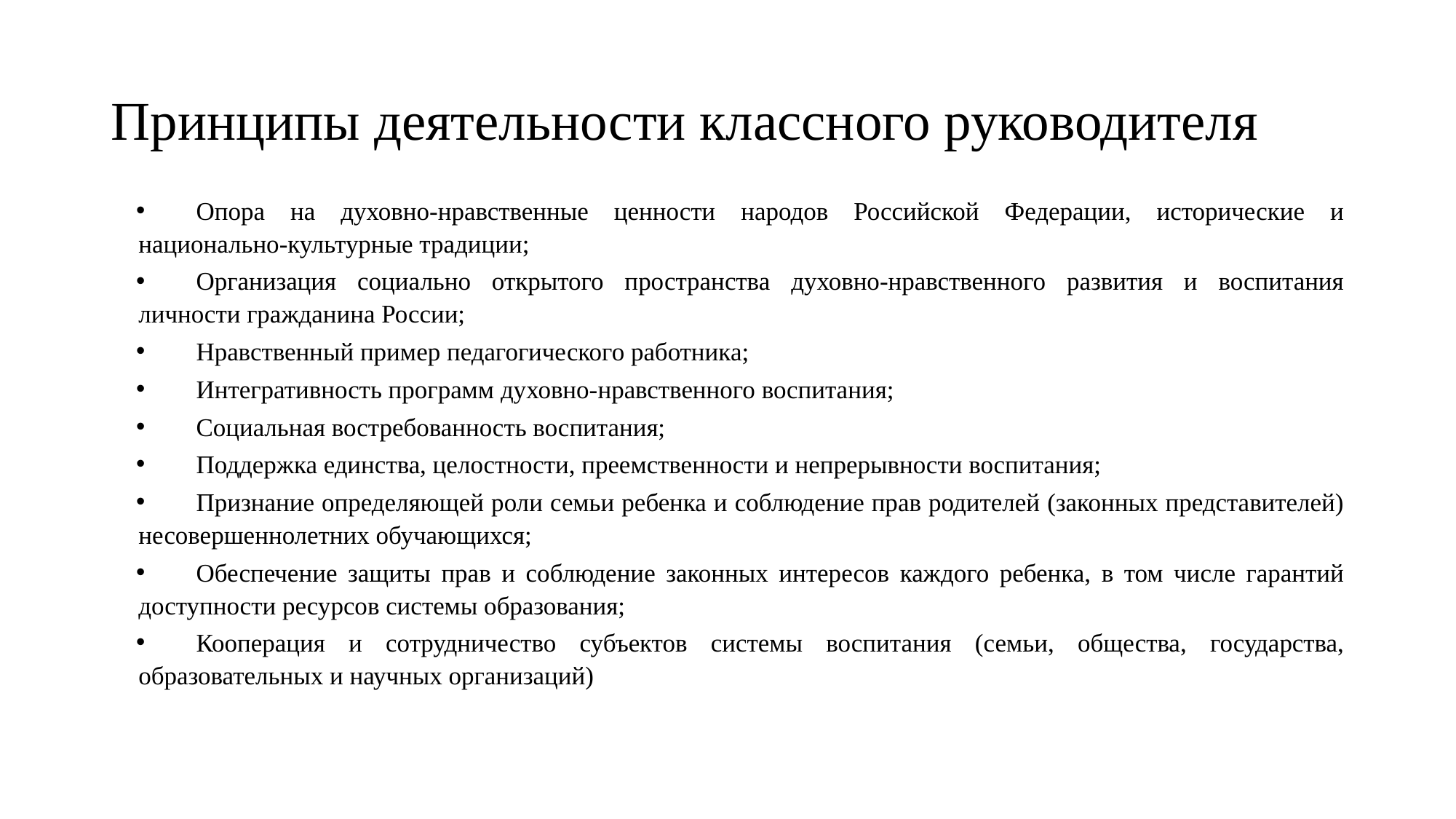

# Принципы деятельности классного руководителя
Опора на духовно-нравственные ценности народов Российской Федерации, исторические и национально-культурные традиции;
Организация социально открытого пространства духовно-нравственного развития и воспитания личности гражданина России;
Нравственный пример педагогического работника;
Интегративность программ духовно-нравственного воспитания;
Социальная востребованность воспитания;
Поддержка единства, целостности, преемственности и непрерывности воспитания;
Признание определяющей роли семьи ребенка и соблюдение прав родителей (законных представителей) несовершеннолетних обучающихся;
Обеспечение защиты прав и соблюдение законных интересов каждого ребенка, в том числе гарантий доступности ресурсов системы образования;
Кооперация и сотрудничество субъектов системы воспитания (семьи, общества, государства, образовательных и научных организаций)